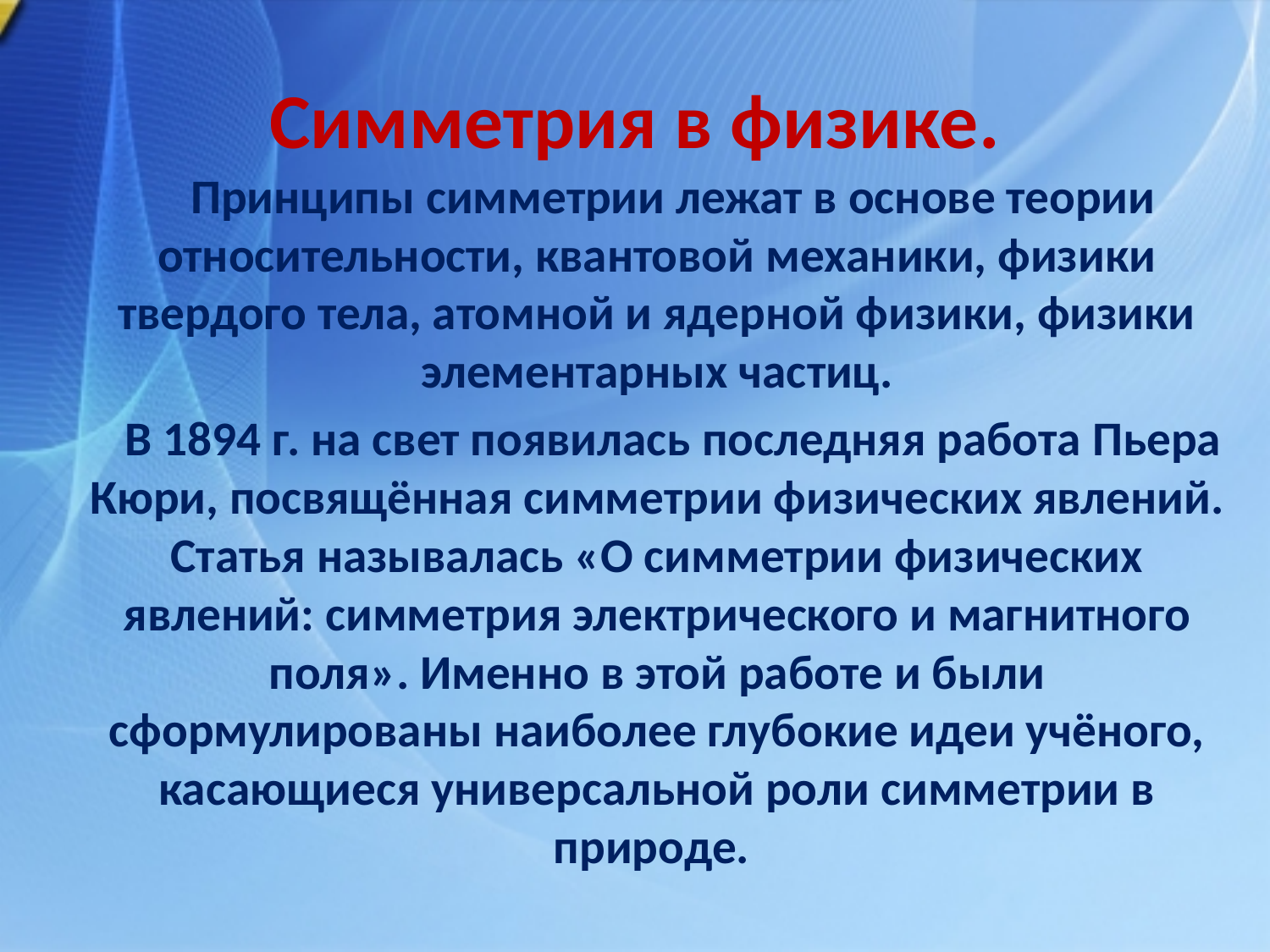

# Симметрия в физике.
       Принципы симметрии лежат в основе теории относительности, квантовой механики, физики твердого тела, атомной и ядерной физики, физики элементарных частиц.
       В 1894 г. на свет появилась последняя работа Пьера Кюри, посвящённая симметрии физических явлений. Статья называлась «О симметрии физических явлений: симметрия электрического и магнитного поля». Именно в этой работе и были сформулированы наиболее глубокие идеи учёного, касающиеся универсальной роли симметрии в природе.